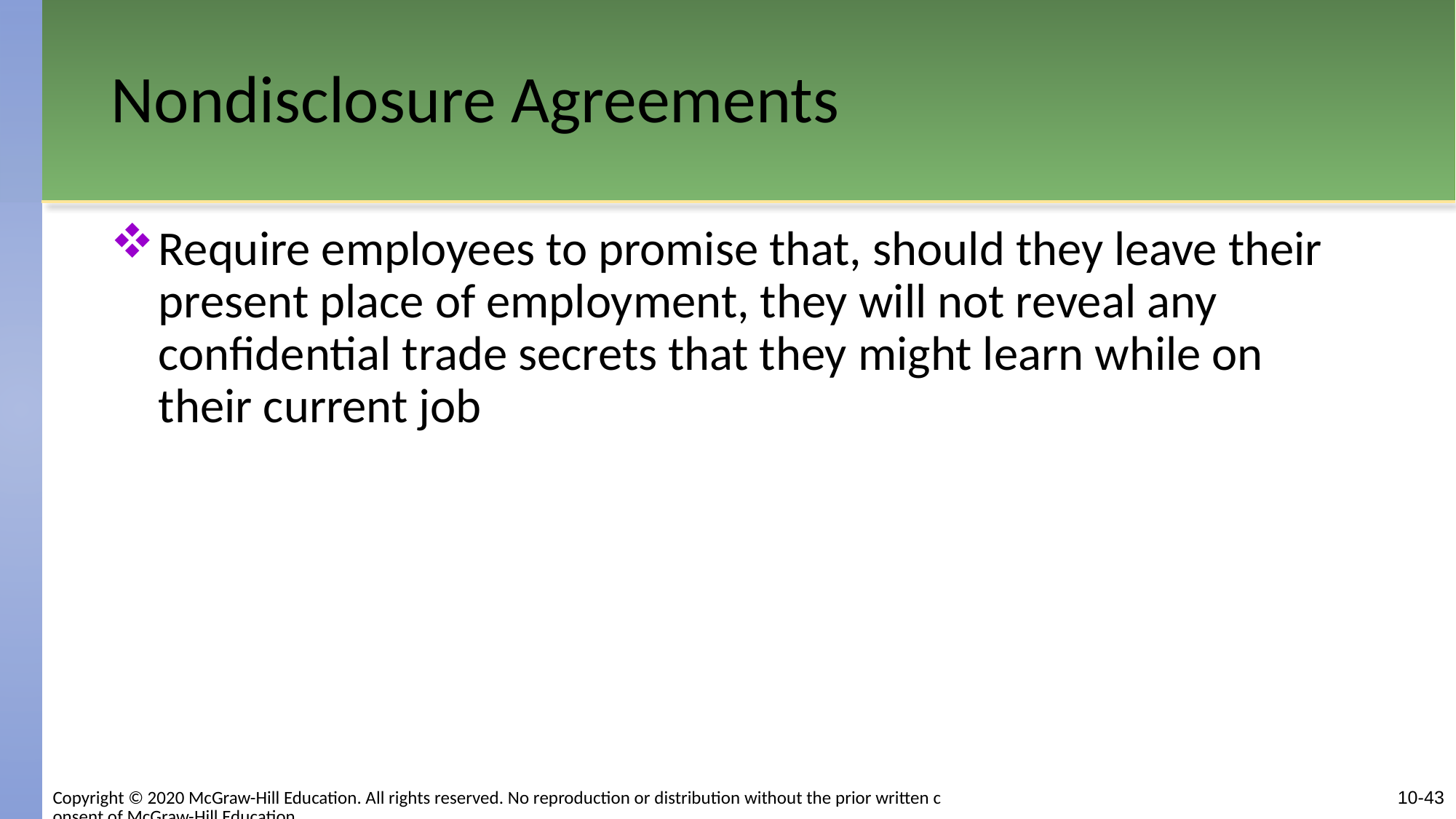

# Nondisclosure Agreements
Require employees to promise that, should they leave their present place of employment, they will not reveal any confidential trade secrets that they might learn while on their current job

Copyright © 2020 McGraw-Hill Education. All rights reserved. No reproduction or distribution without the prior written consent of McGraw-Hill Education.
10-43